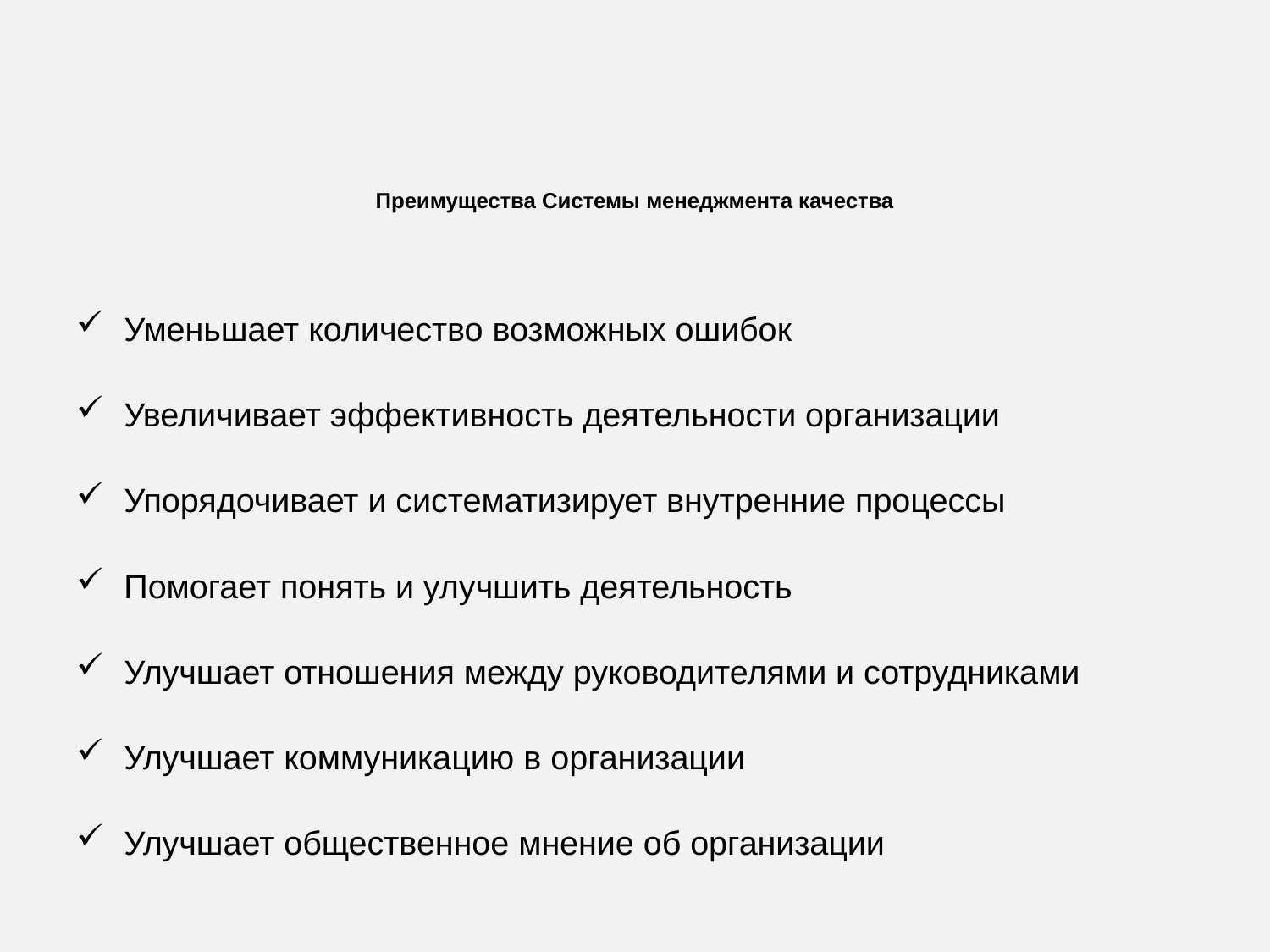

# Преимущества Системы менеджмента качества

Уменьшает количество возможных ошибок

Увеличивает эффективность деятельности организации

Упорядочивает и систематизирует внутренние процессы

Помогает понять и улучшить деятельность

Улучшает отношения между руководителями и сотрудниками

Улучшает коммуникацию в организации

Улучшает общественное мнение об организации